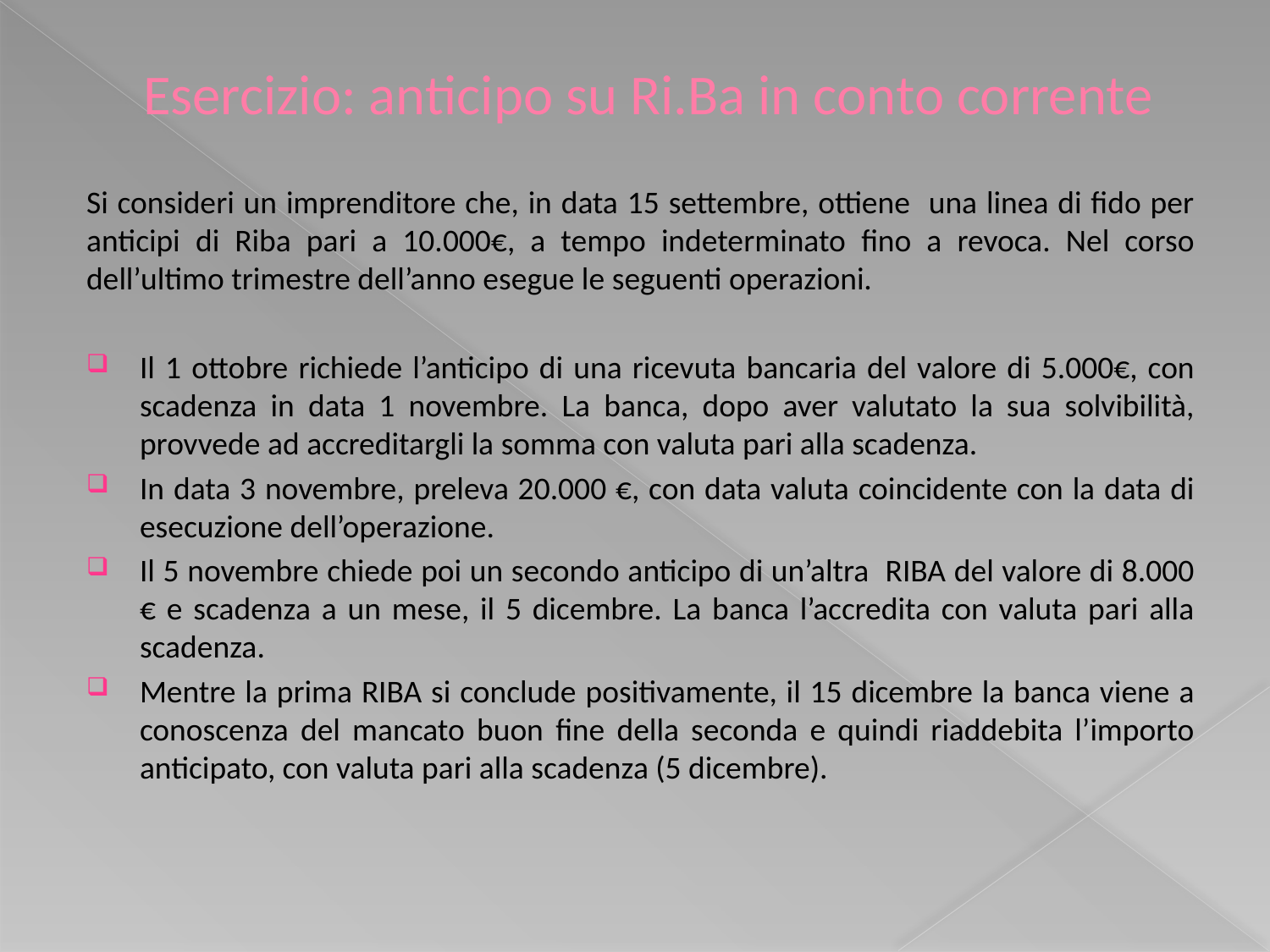

# Esercizio: anticipo su Ri.Ba in conto corrente
Si consideri un imprenditore che, in data 15 settembre, ottiene  una linea di fido per anticipi di Riba pari a 10.000€, a tempo indeterminato fino a revoca. Nel corso dell’ultimo trimestre dell’anno esegue le seguenti operazioni.

Il 1 ottobre richiede l’anticipo di una ricevuta bancaria del valore di 5.000€, con scadenza in data 1 novembre. La banca, dopo aver valutato la sua solvibilità, provvede ad accreditargli la somma con valuta pari alla scadenza.
In data 3 novembre, preleva 20.000 €, con data valuta coincidente con la data di esecuzione dell’operazione.
Il 5 novembre chiede poi un secondo anticipo di un’altra  RIBA del valore di 8.000 € e scadenza a un mese, il 5 dicembre. La banca l’accredita con valuta pari alla scadenza.
Mentre la prima RIBA si conclude positivamente, il 15 dicembre la banca viene a conoscenza del mancato buon fine della seconda e quindi riaddebita l’importo anticipato, con valuta pari alla scadenza (5 dicembre).